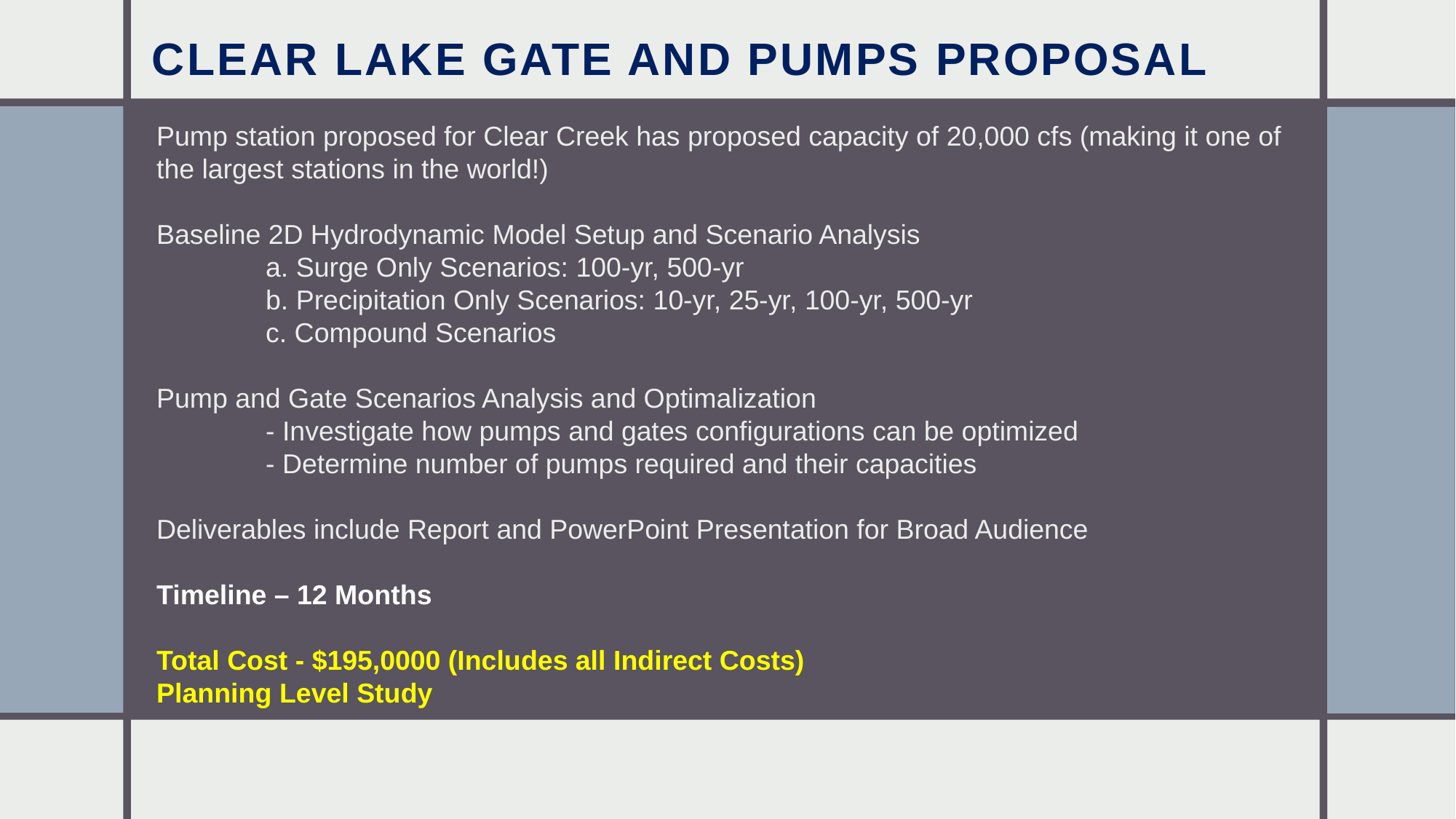

# Clear lake gate and pumps proposal
Pump station proposed for Clear Creek has proposed capacity of 20,000 cfs (making it one of the largest stations in the world!)

Baseline 2D Hydrodynamic Model Setup and Scenario Analysis
	a. Surge Only Scenarios: 100-yr, 500-yr
	b. Precipitation Only Scenarios: 10-yr, 25-yr, 100-yr, 500-yr
	c. Compound Scenarios

Pump and Gate Scenarios Analysis and Optimalization
	- Investigate how pumps and gates configurations can be optimized
	- Determine number of pumps required and their capacities

Deliverables include Report and PowerPoint Presentation for Broad Audience

Timeline – 12 Months

Total Cost - $195,0000 (Includes all Indirect Costs)
Planning Level Study
	-